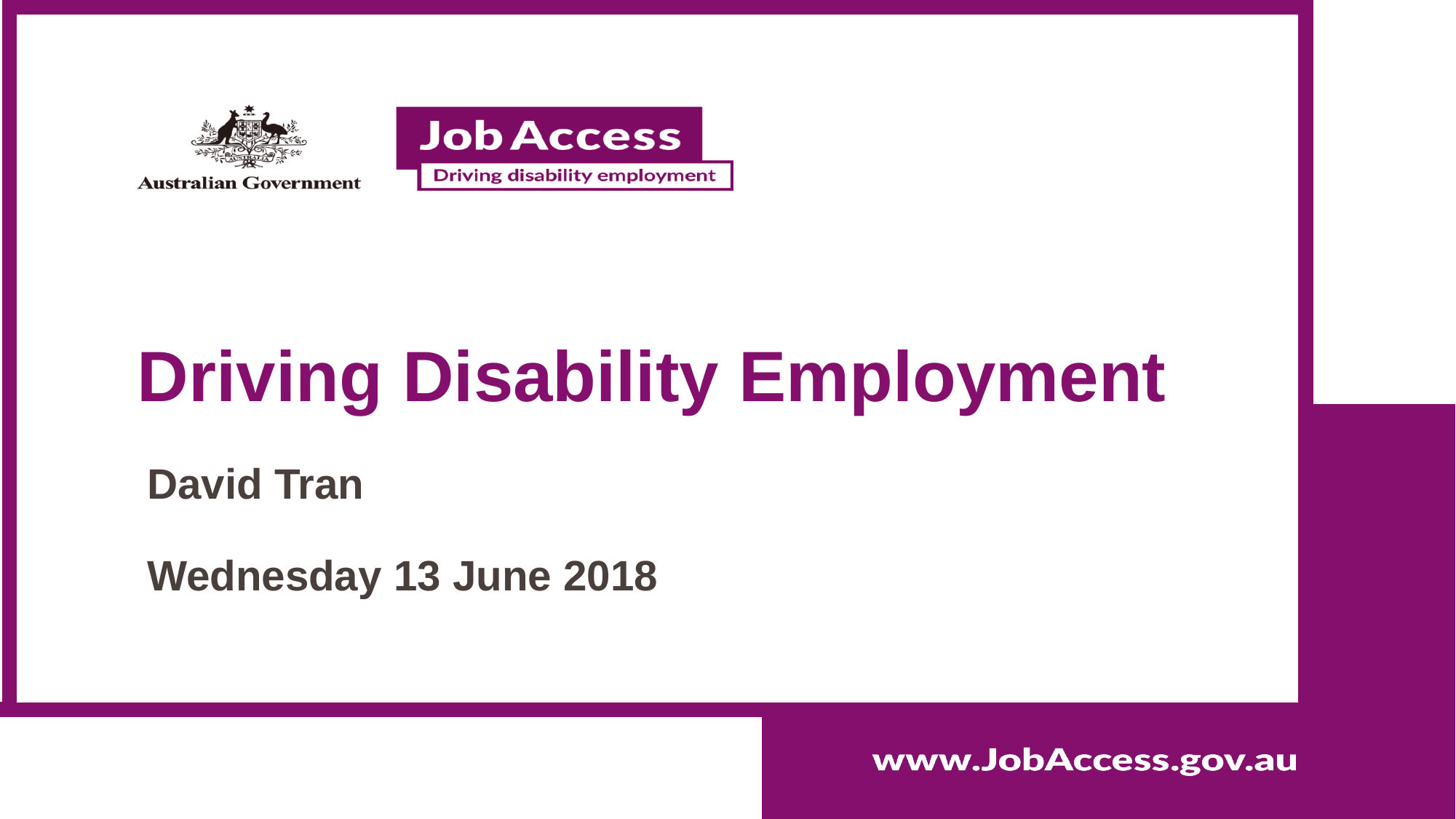

# Driving Disability Employment
David Tran

Wednesday 13 June 2018